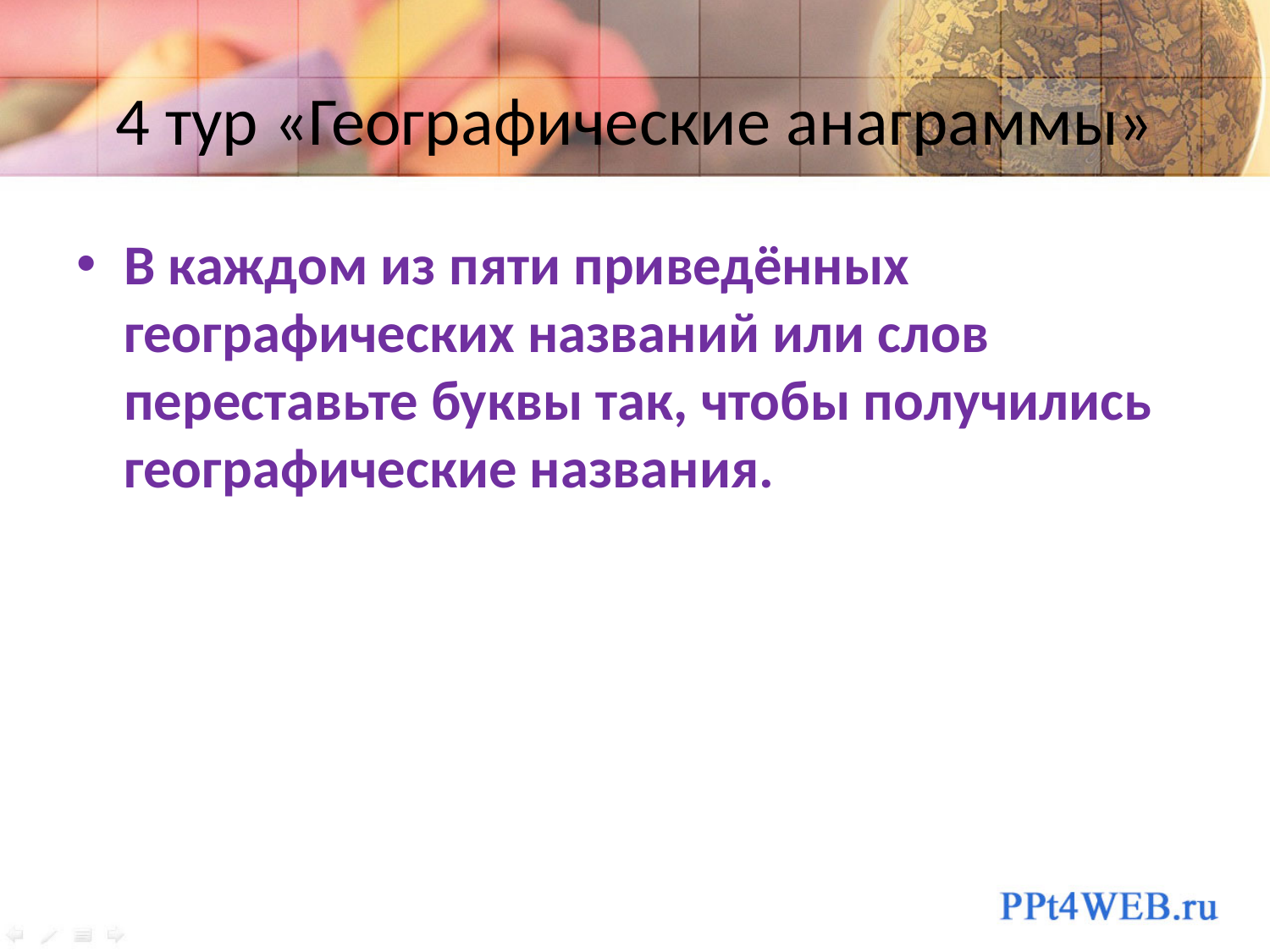

# 4 тур «Географические анаграммы»
В каждом из пяти приведённых географических названий или слов переставьте буквы так, чтобы получились географические названия.